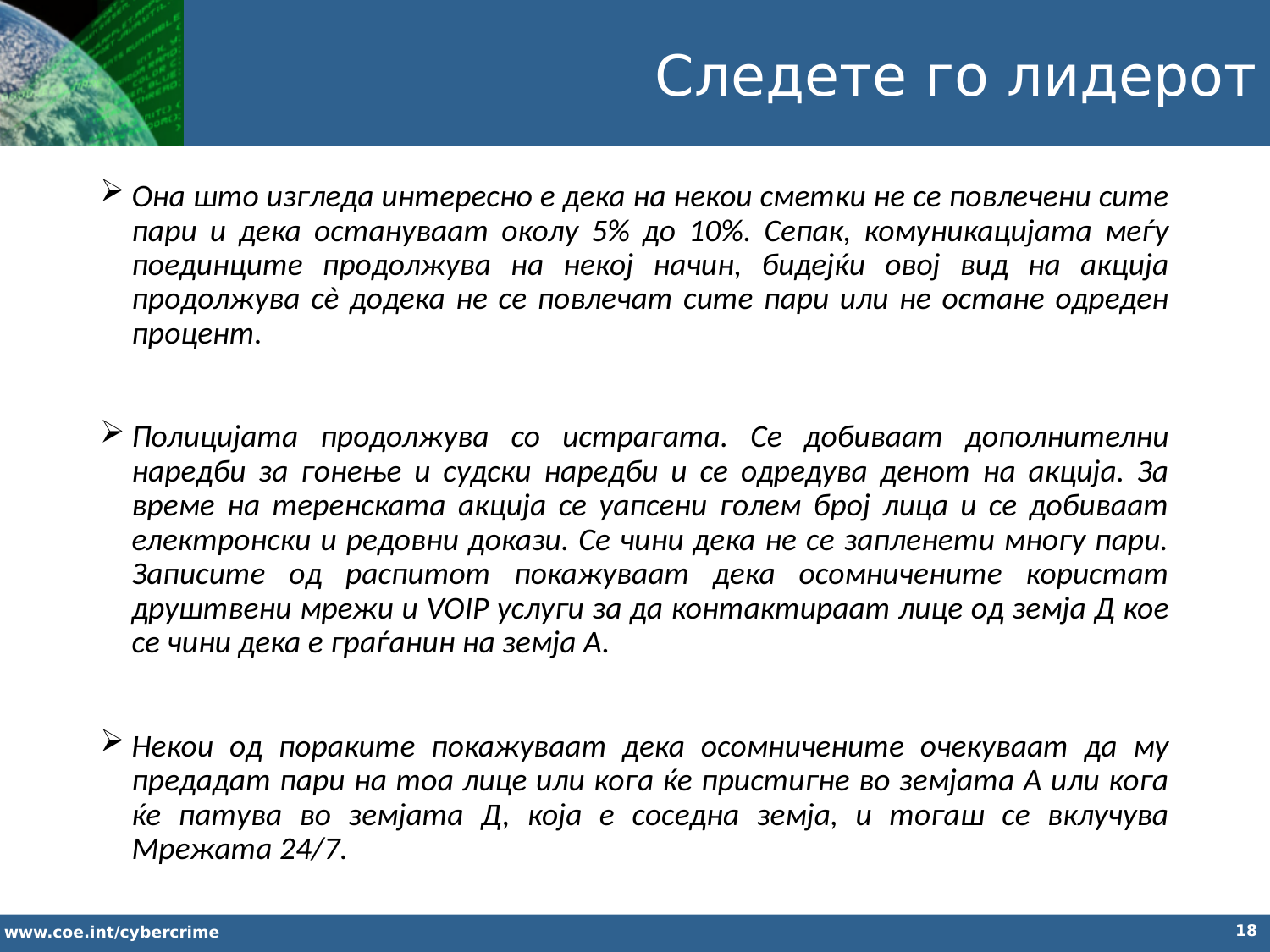

Следете го лидерот
Она што изгледа интересно е дека на некои сметки не се повлечени сите пари и дека остануваат околу 5% до 10%. Сепак, комуникацијата меѓу поединците продолжува на некој начин, бидејќи овој вид на акција продолжува сè додека не се повлечат сите пари или не остане одреден процент.

Полицијата продолжува со истрагата. Се добиваат дополнителни наредби за гонење и судски наредби и се одредува денот на акција. За време на теренската акција се уапсени голем број лица и се добиваат електронски и редовни докази. Се чини дека не се запленети многу пари. Записите од распитот покажуваат дека осомничените користат друштвени мрежи и VOIP услуги за да контактираат лице од земја Д кое се чини дека е граѓанин на земја А.

Некои од пораките покажуваат дека осомничените очекуваат да му предадат пари на тоа лице или кога ќе пристигне во земјата А или кога ќе патува во земјата Д, која е соседна земја, и тогаш се вклучува Мрежата 24/7.

18